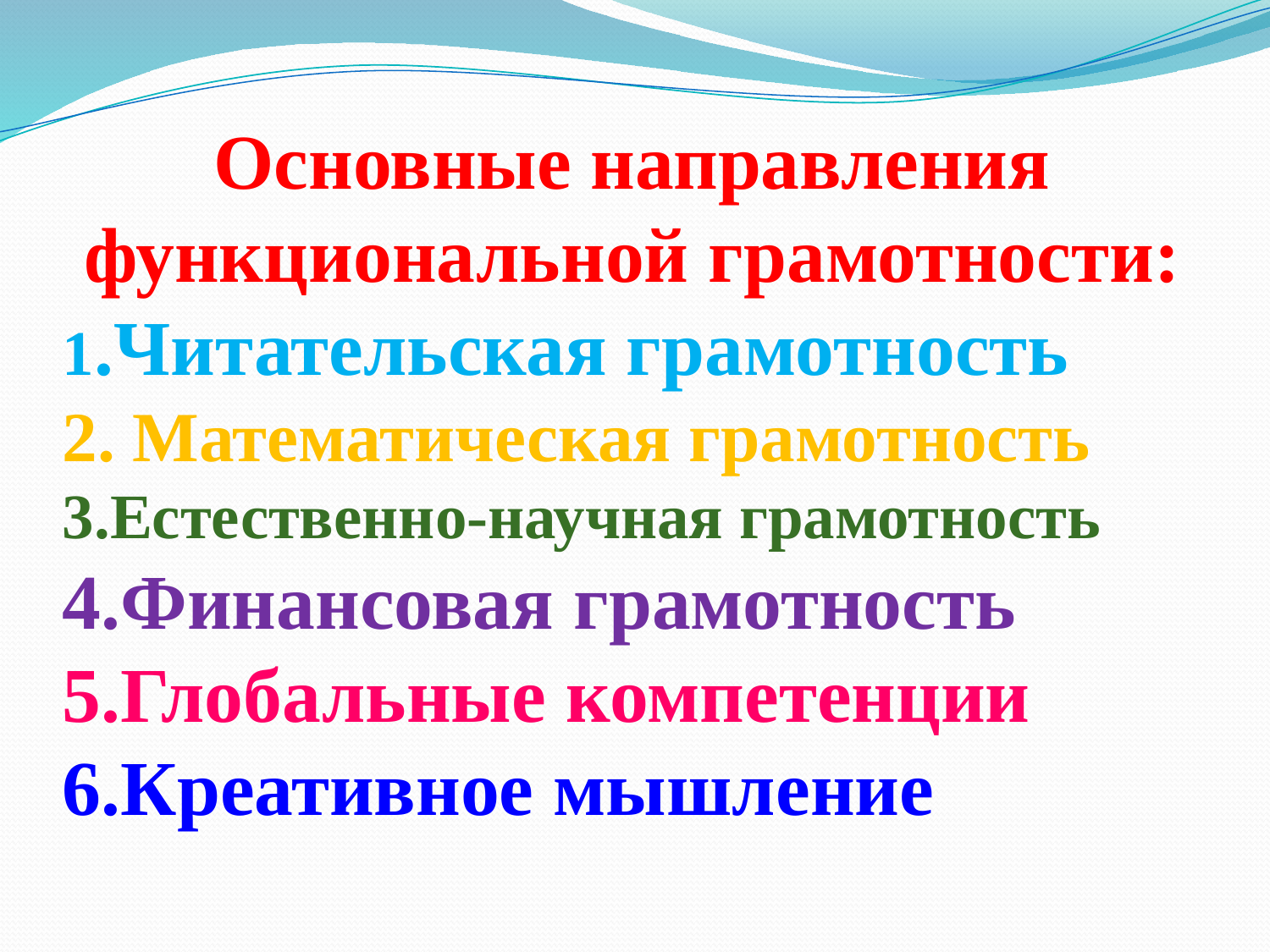

Основные направления функциональной грамотности:
1.Читательская грамотность
2. Математическая грамотность
3.Естественно-научная грамотность
4.Финансовая грамотность
5.Глобальные компетенции
6.Креативное мышление
#